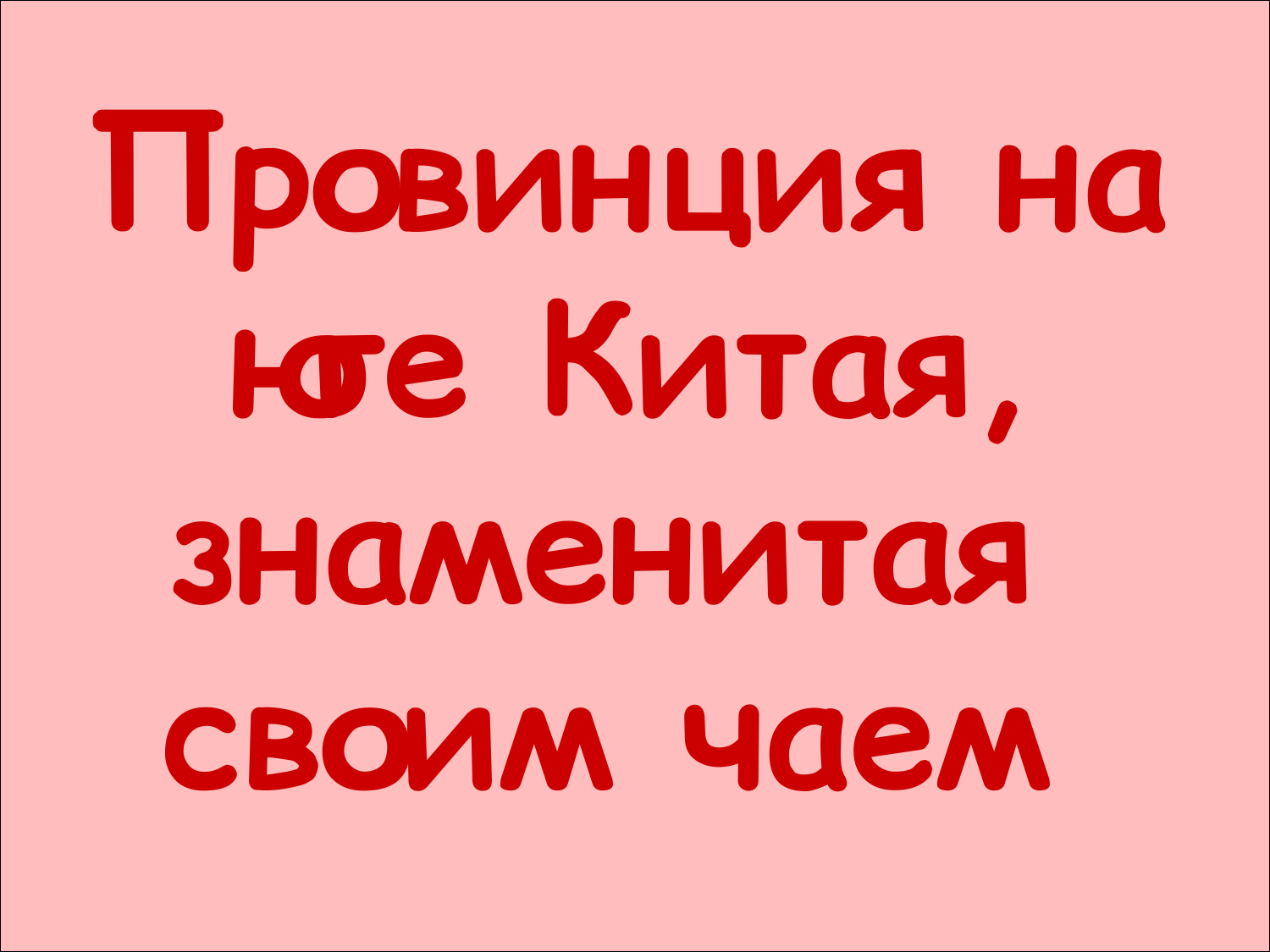

Провинция на
юге Китая,
знаменитая
своим чаем